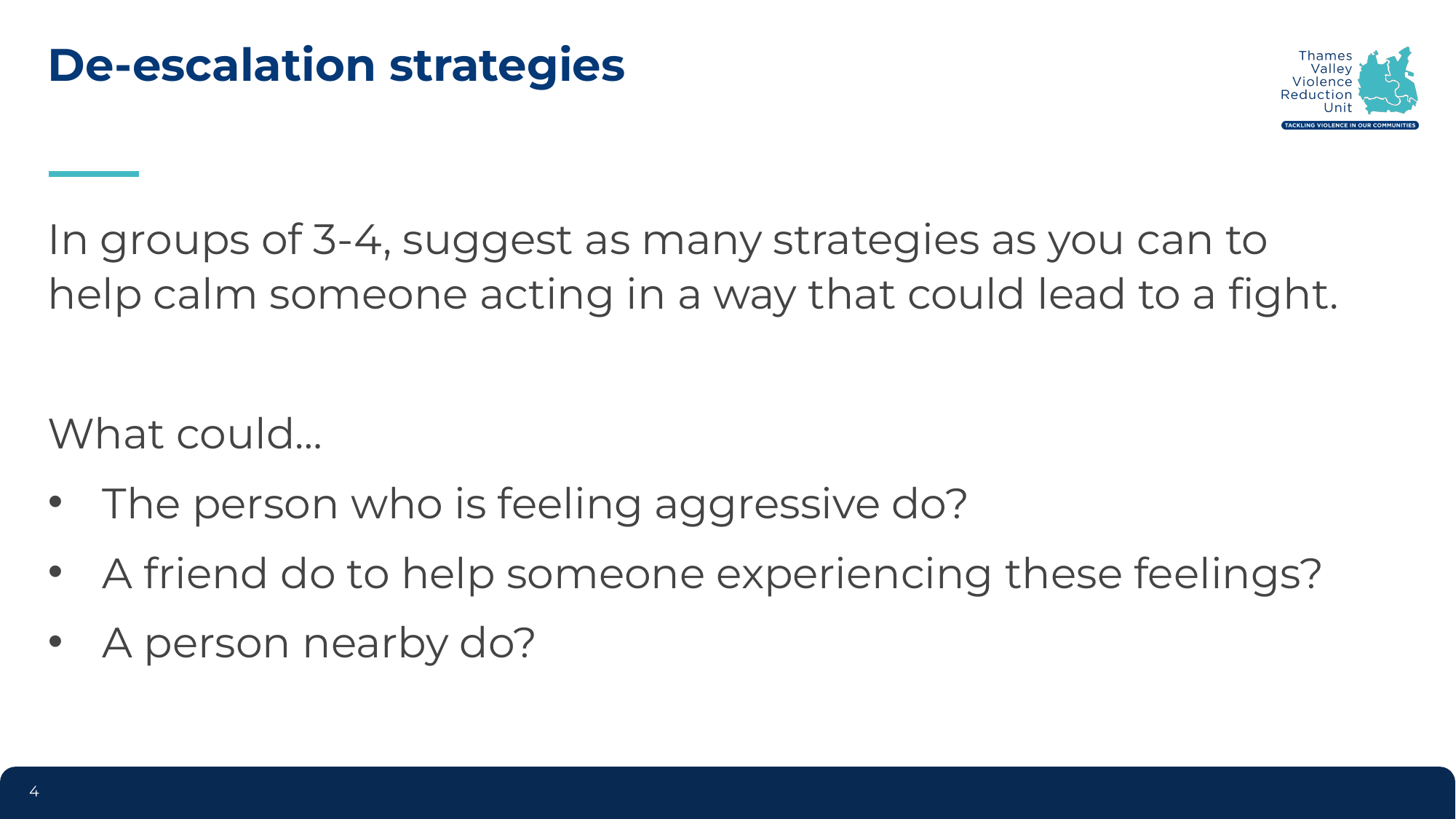

# De-escalation strategies
In groups of 3-4, suggest as many strategies as you can to help calm someone acting in a way that could lead to a fight.

What could…
The person who is feeling aggressive do?
A friend do to help someone experiencing these feelings?
A person nearby do?
4